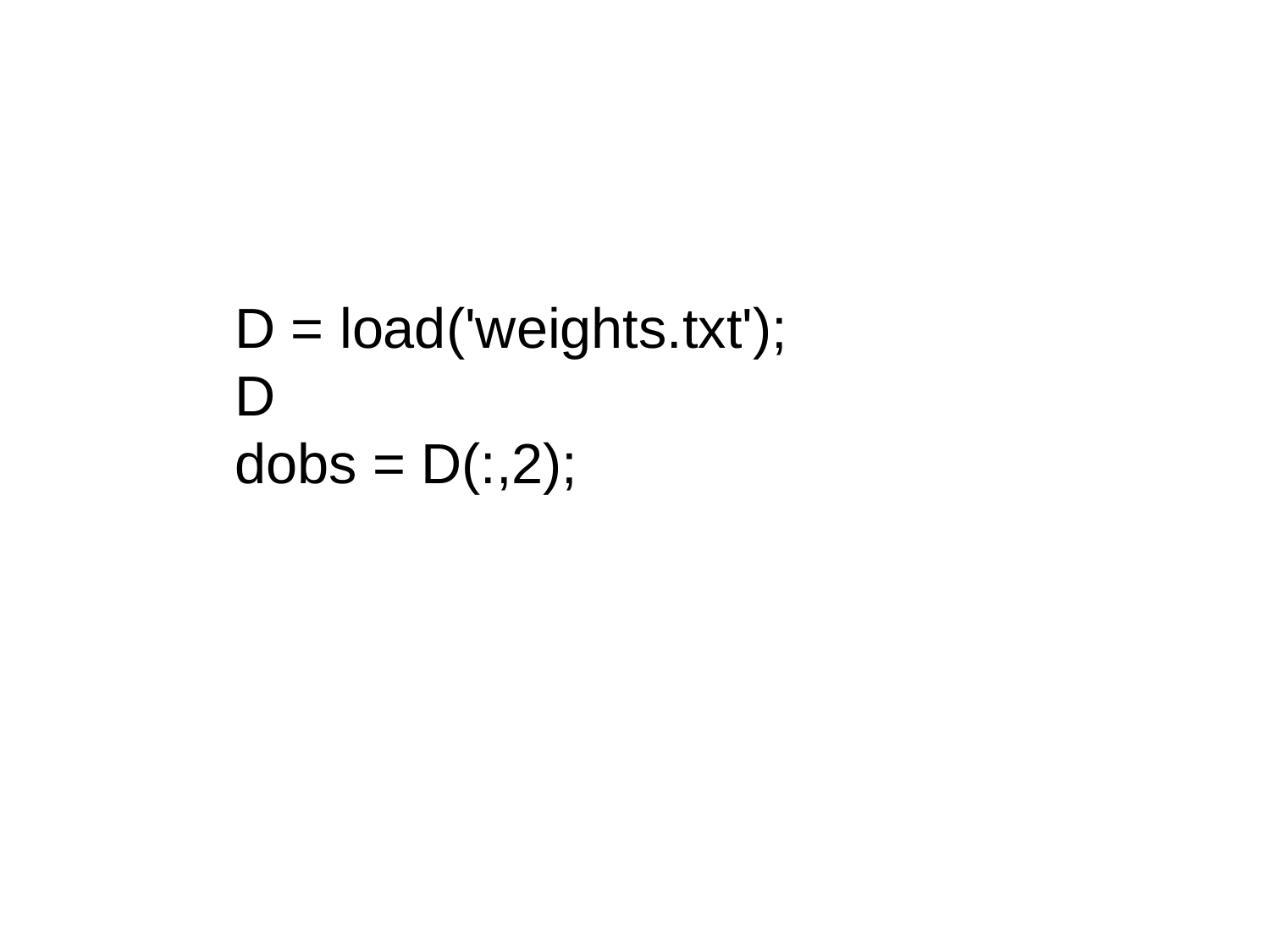

D = load('weights.txt');
D
dobs = D(:,2);